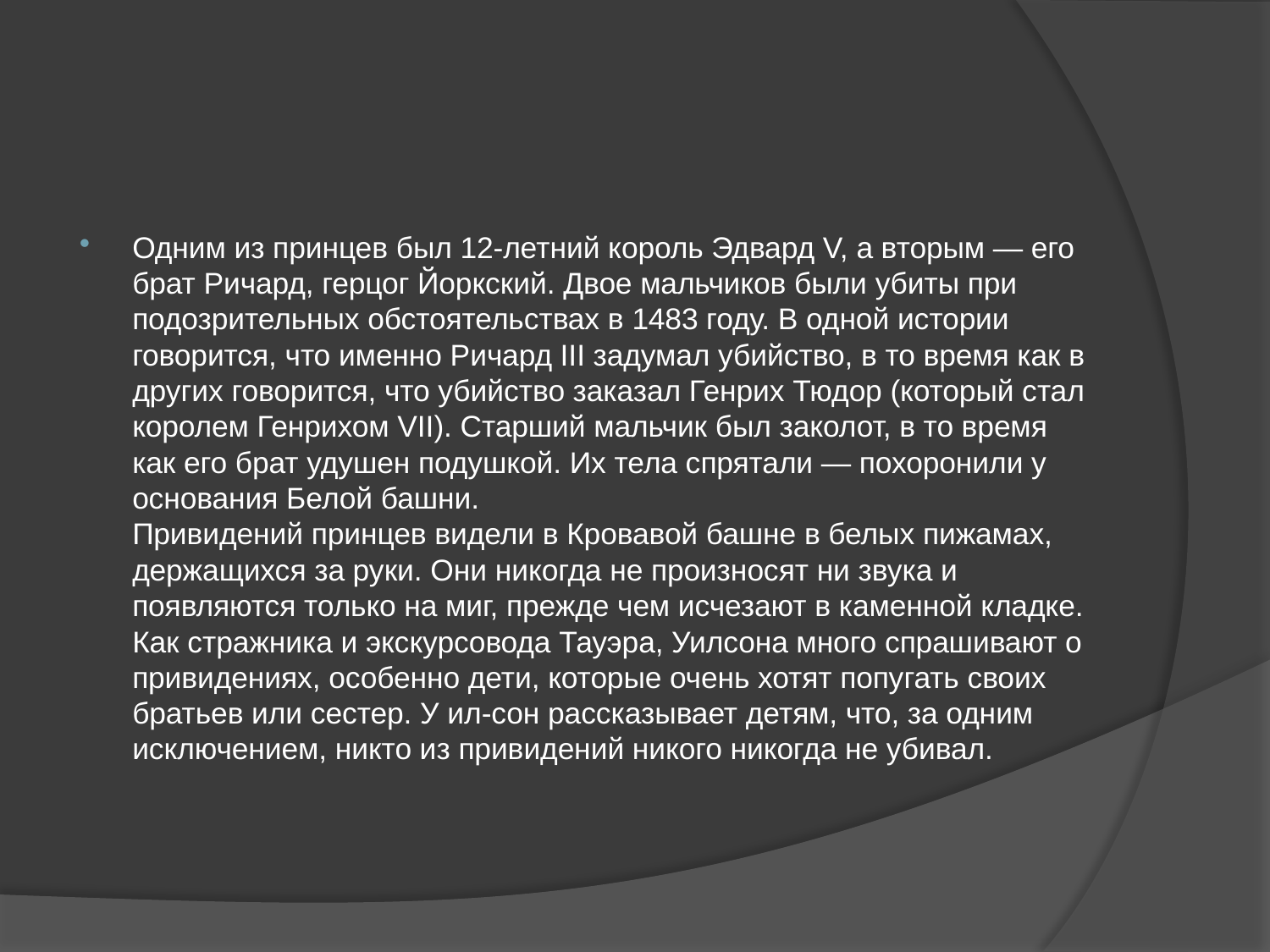

#
Одним из принцев был 12-летний король Эдвард V, а вторым — его брат Ричард, герцог Йоркский. Двое мальчиков были убиты при подозрительных обстоятельствах в 1483 году. В одной истории говорится, что именно Ричард III задумал убийство, в то время как в других говорится, что убийство заказал Генрих Тюдор (который стал королем Генрихом VII). Старший мальчик был заколот, в то время как его брат удушен подушкой. Их тела спрятали — похоронили у основания Белой башни.
Привидений принцев видели в Кровавой башне в белых пижамах, держащихся за руки. Они никогда не произносят ни звука и появляются только на миг, прежде чем исчезают в каменной кладке.
Как стражника и экскурсовода Тауэра, Уилсона много спрашивают о привидениях, особенно дети, которые очень хотят попугать своих братьев или сестер. У ил-сон рассказывает детям, что, за одним исключением, никто из привидений никого никогда не убивал.